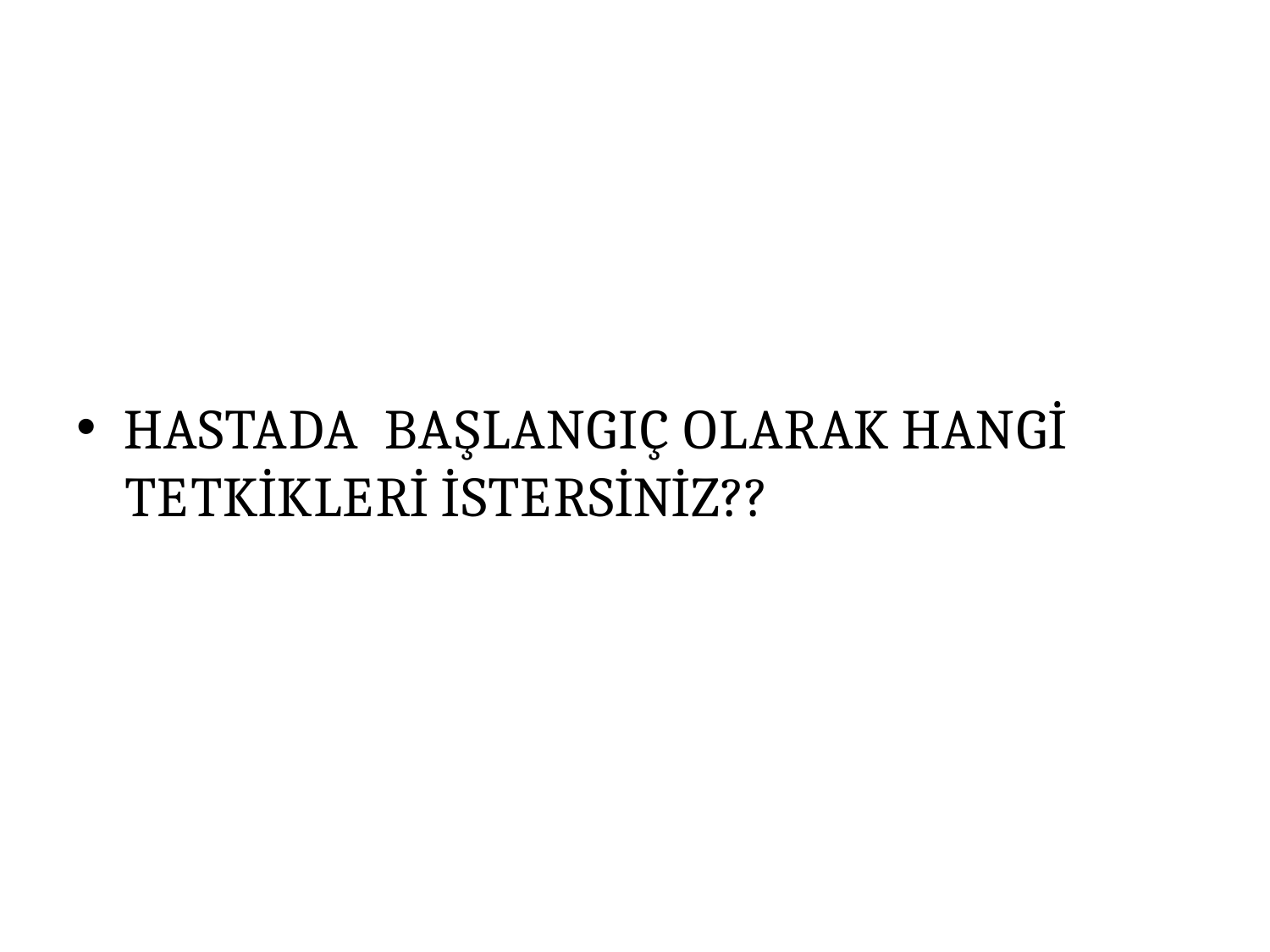

#
HASTADA  BAŞLANGIÇ OLARAK HANGİ TETKİKLERİ İSTERSİNİZ??